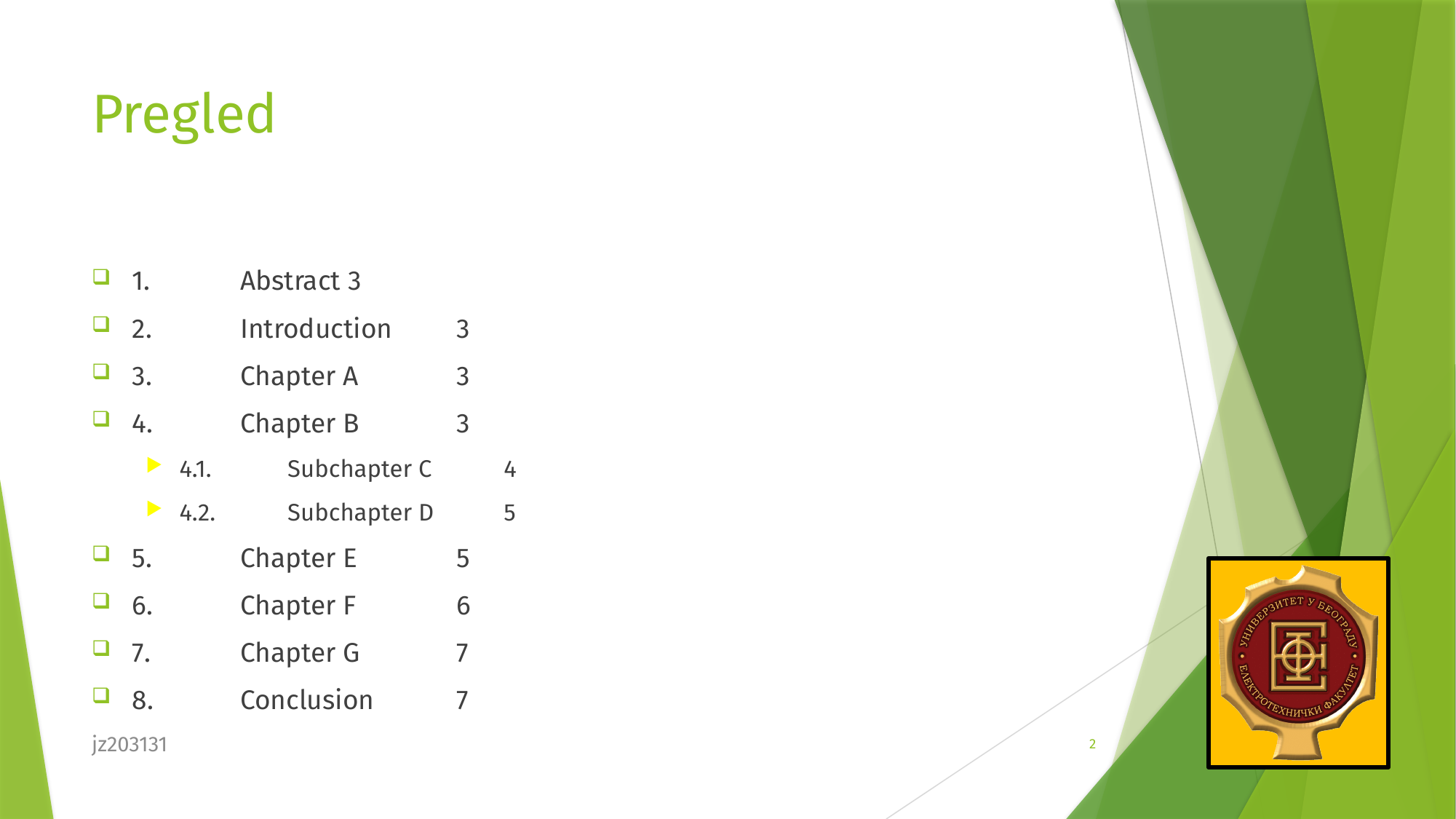

# Pregled
1.	Abstract	3
2.	Introduction	3
3.	Chapter A	3
4.	Chapter B	3
4.1.	Subchapter C	4
4.2.	Subchapter D	5
5.	Chapter E	5
6.	Chapter F	6
7.	Chapter G	7
8.	Conclusion	7

jz203131
2